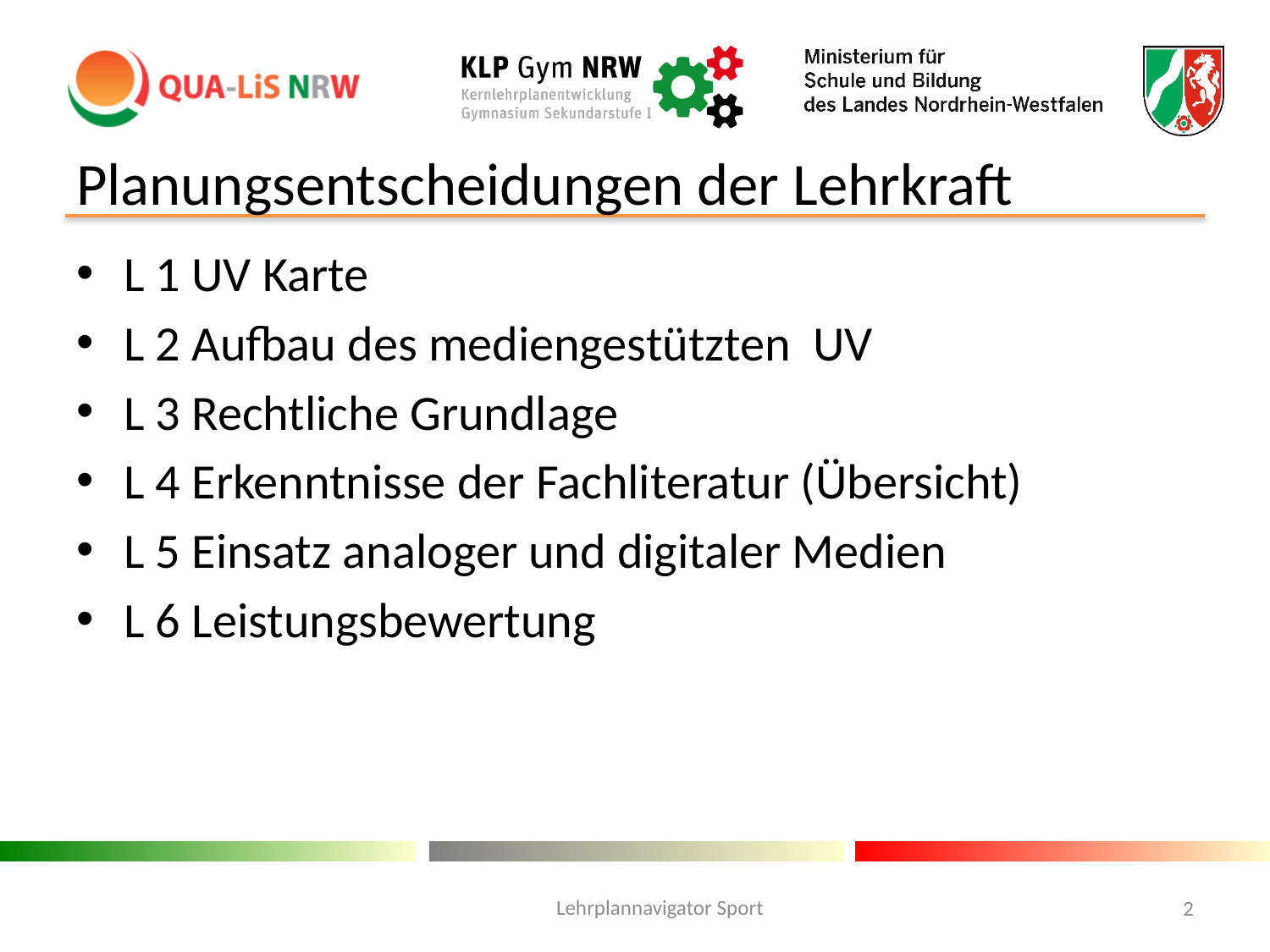

# Planungsentscheidungen der Lehrkraft
L 1 UV Karte
L 2 Aufbau des mediengestützten  UV
L 3 Rechtliche Grundlage
L 4 Erkenntnisse der Fachliteratur (Übersicht)
L 5 Einsatz analoger und digitaler Medien
L 6 Leistungsbewertung

Lehrplannavigator Sport
2